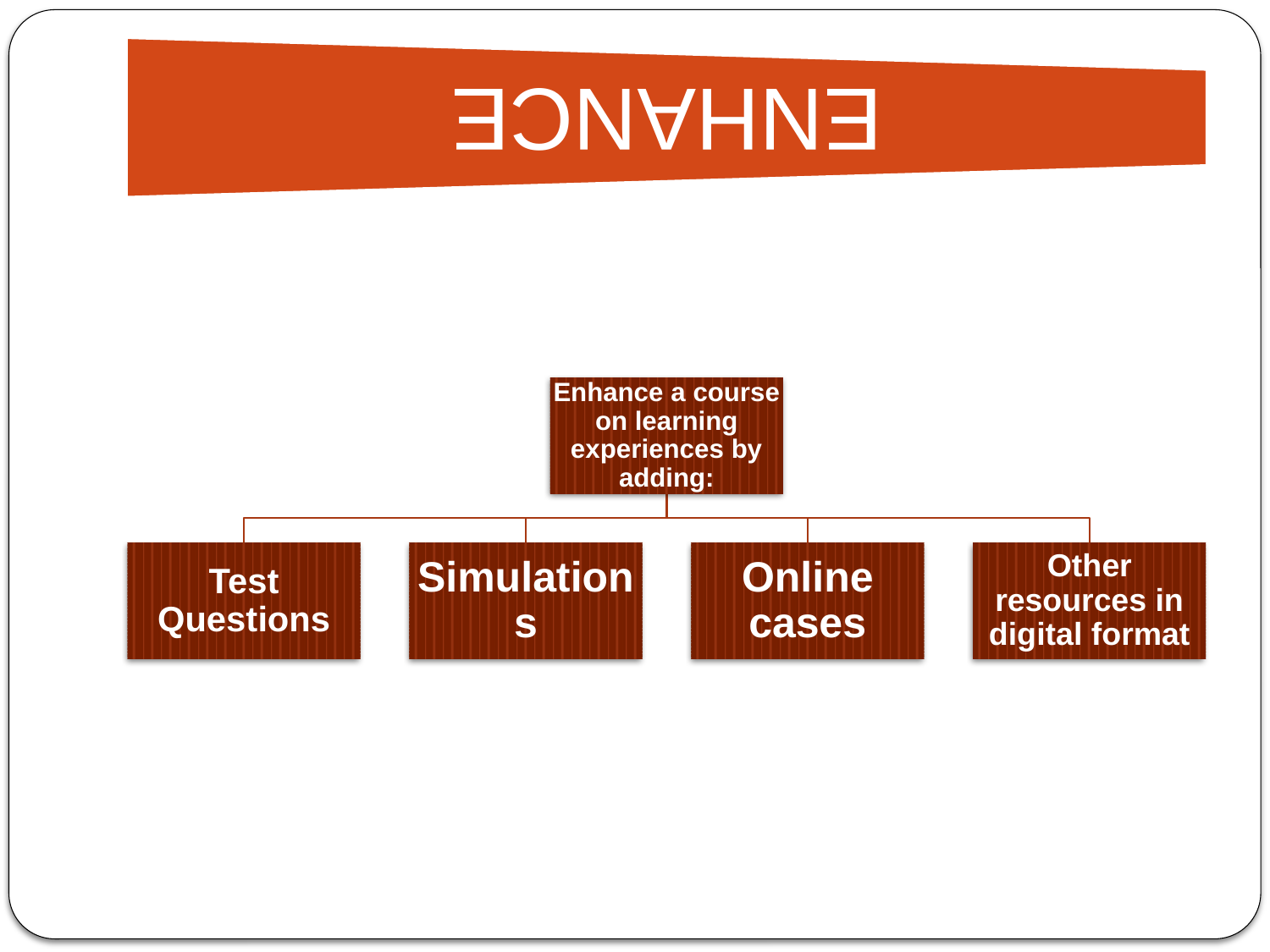

ENHANCE
Enhance a course on learning experiences by adding:
Test Questions
Simulations
Online cases
Other resources in digital format